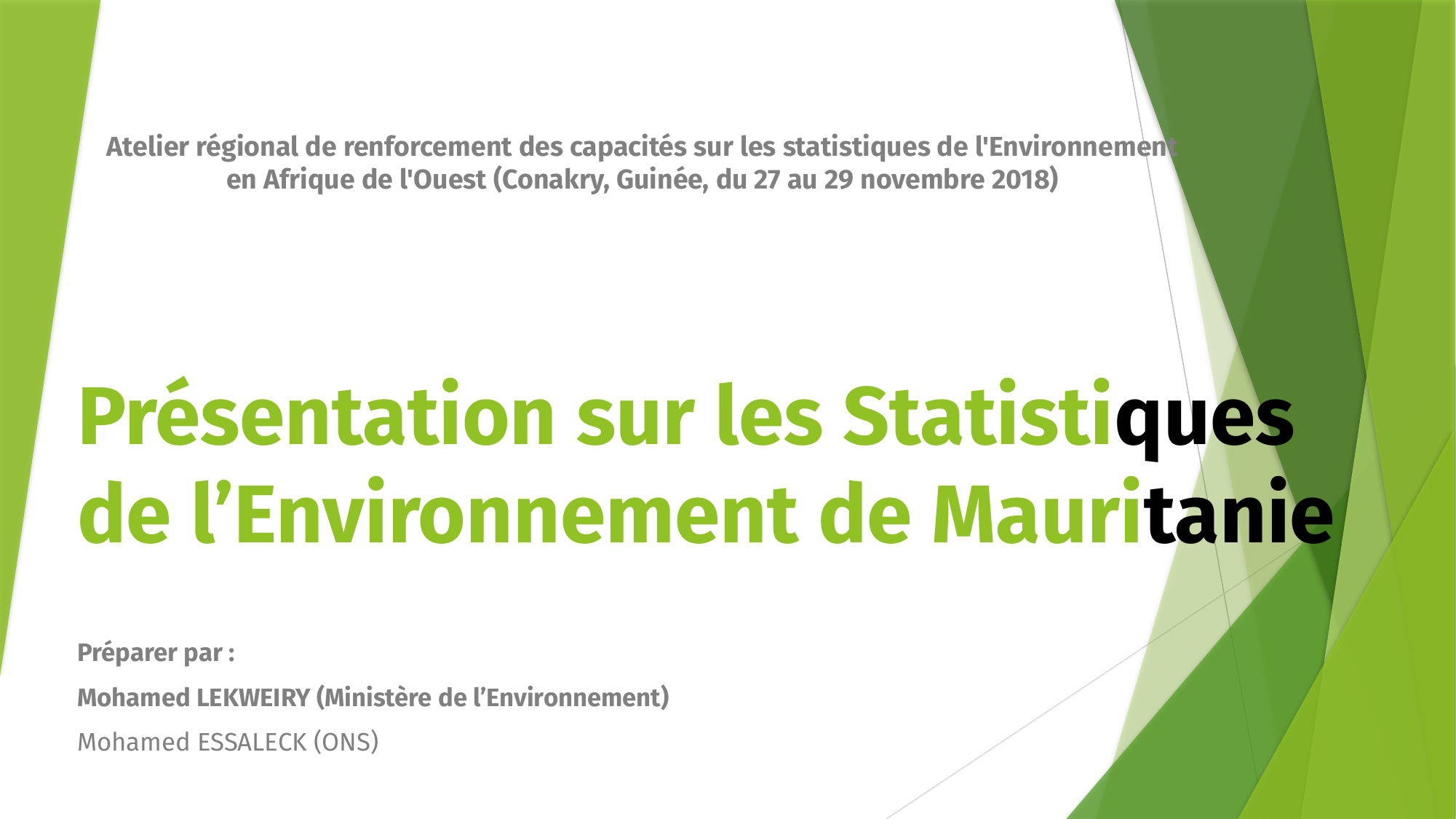

Atelier régional de renforcement des capacités sur les statistiques de l'Environnement en Afrique de l'Ouest (Conakry, Guinée, du 27 au 29 novembre 2018)

# Présentation sur les Statistiques de l’Environnement de Mauritanie
Préparer par :
Mohamed LEKWEIRY (Ministère de l’Environnement)
Mohamed ESSALECK (ONS)